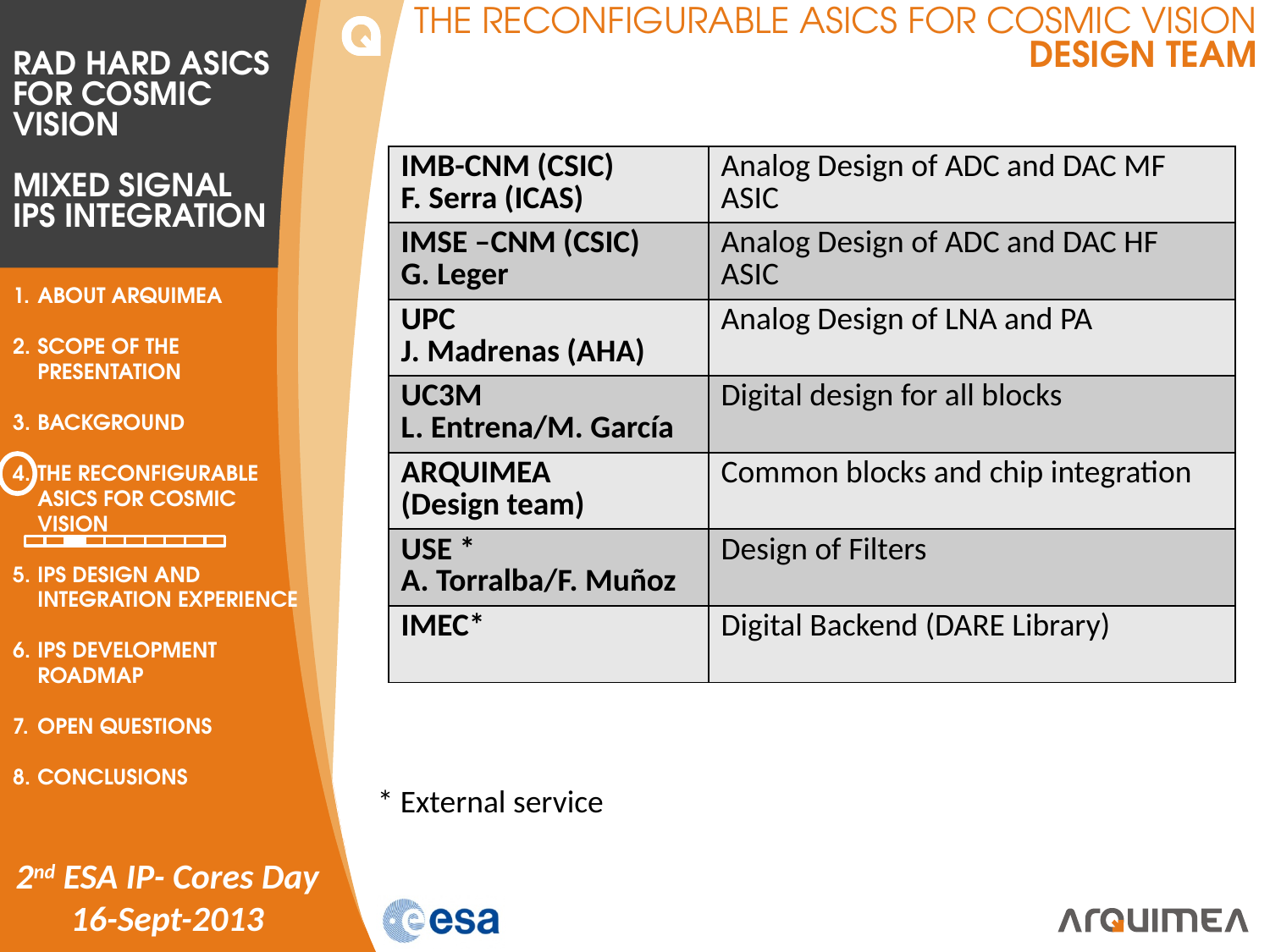

# THE RECONFIGURABLE ASICS FOR COSMIC VISION DESIGN TEAM
| IMB-CNM (CSIC) F. Serra (ICAS) | Analog Design of ADC and DAC MF ASIC |
| --- | --- |
| IMSE –CNM (CSIC) G. Leger | Analog Design of ADC and DAC HF ASIC |
| UPC J. Madrenas (AHA) | Analog Design of LNA and PA |
| UC3M L. Entrena/M. García | Digital design for all blocks |
| ARQUIMEA (Design team) | Common blocks and chip integration |
| USE \* A. Torralba/F. Muñoz | Design of Filters |
| IMEC\* | Digital Backend (DARE Library) |

* External service